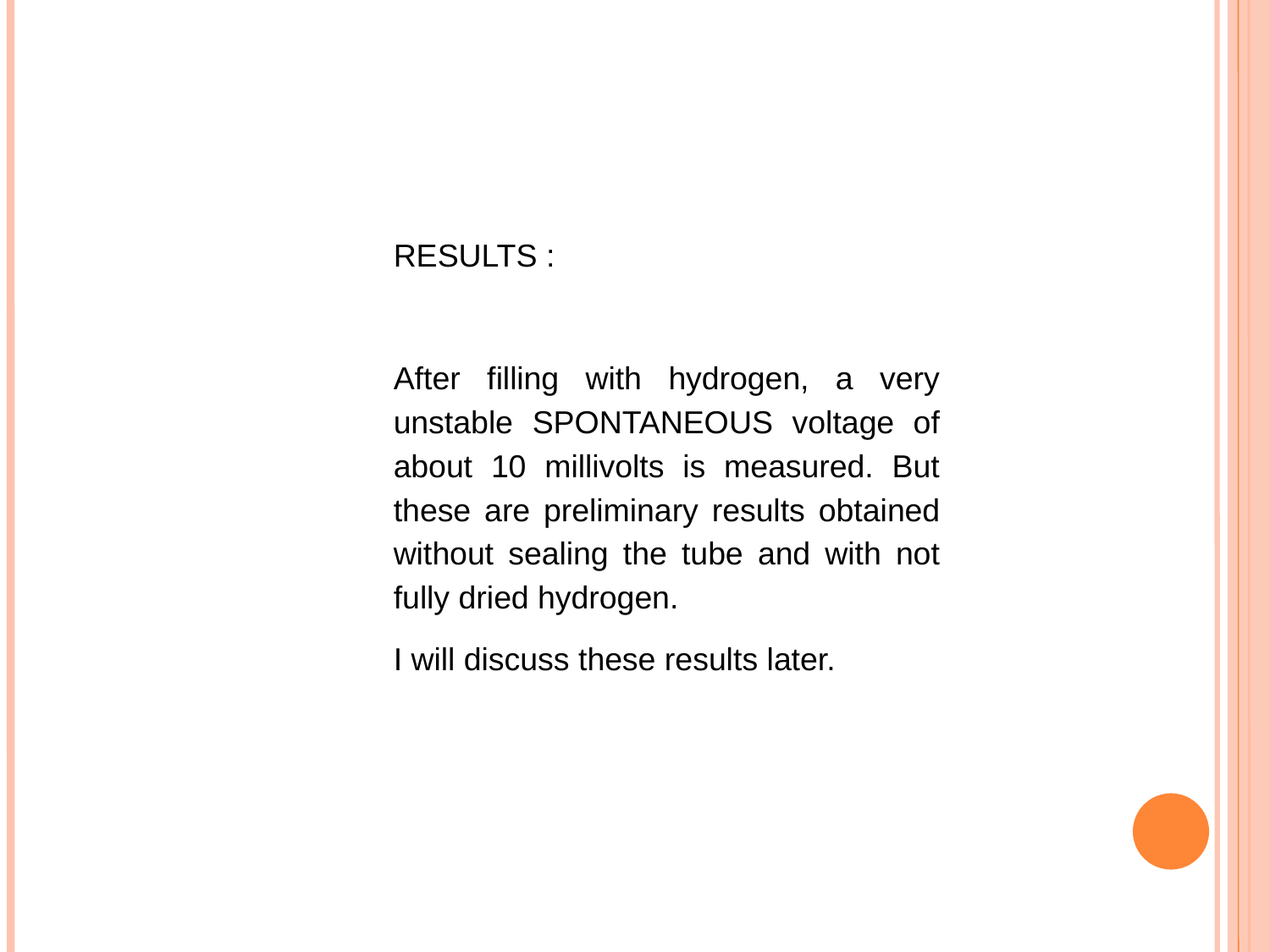

RESULTS :

After filling with hydrogen, a very unstable SPONTANEOUS voltage of about 10 millivolts is measured. But these are preliminary results obtained without sealing the tube and with not fully dried hydrogen.
I will discuss these results later.